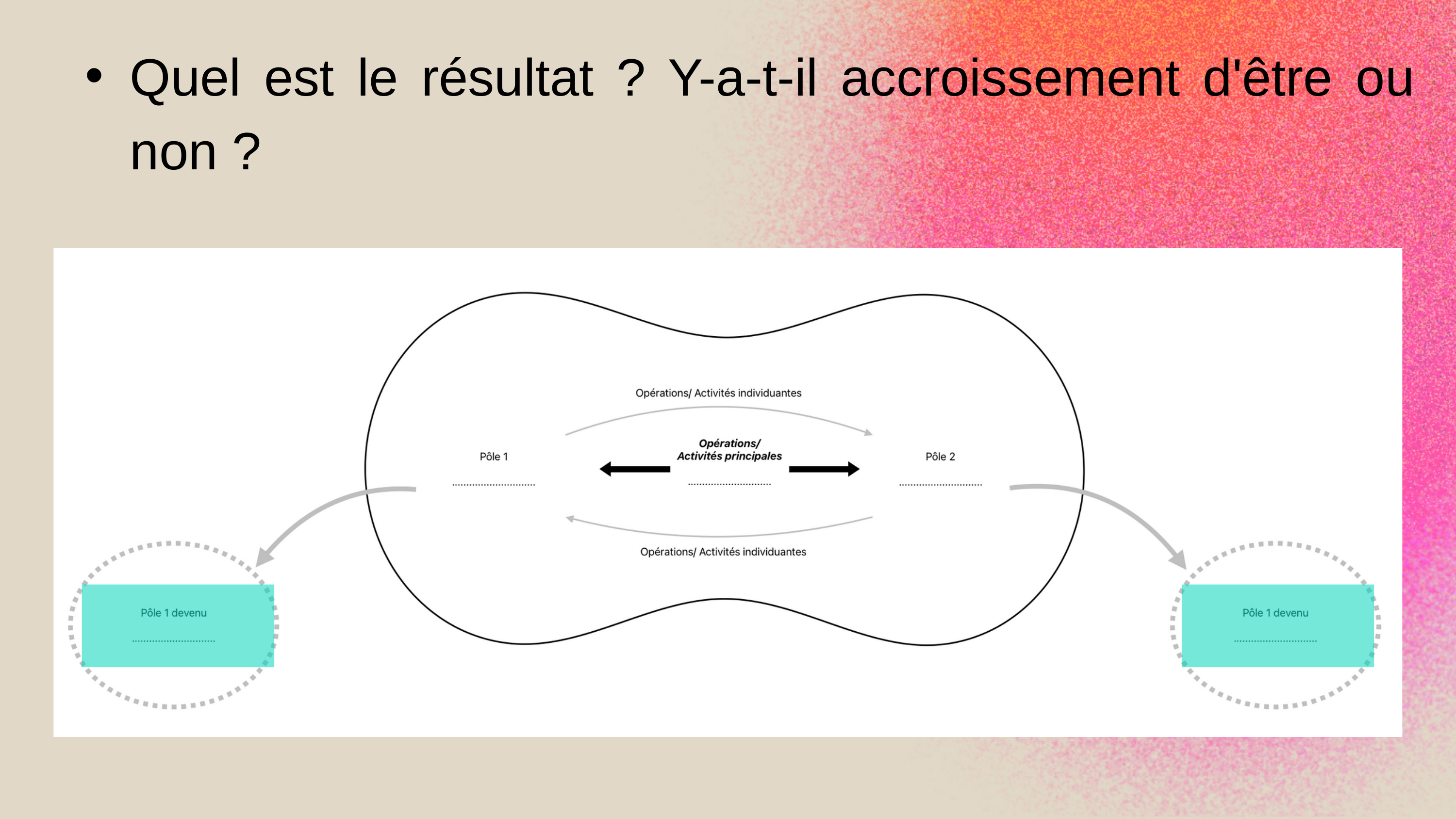

Quel est le résultat ? Y-a-t-il accroissement d'être ou non ?